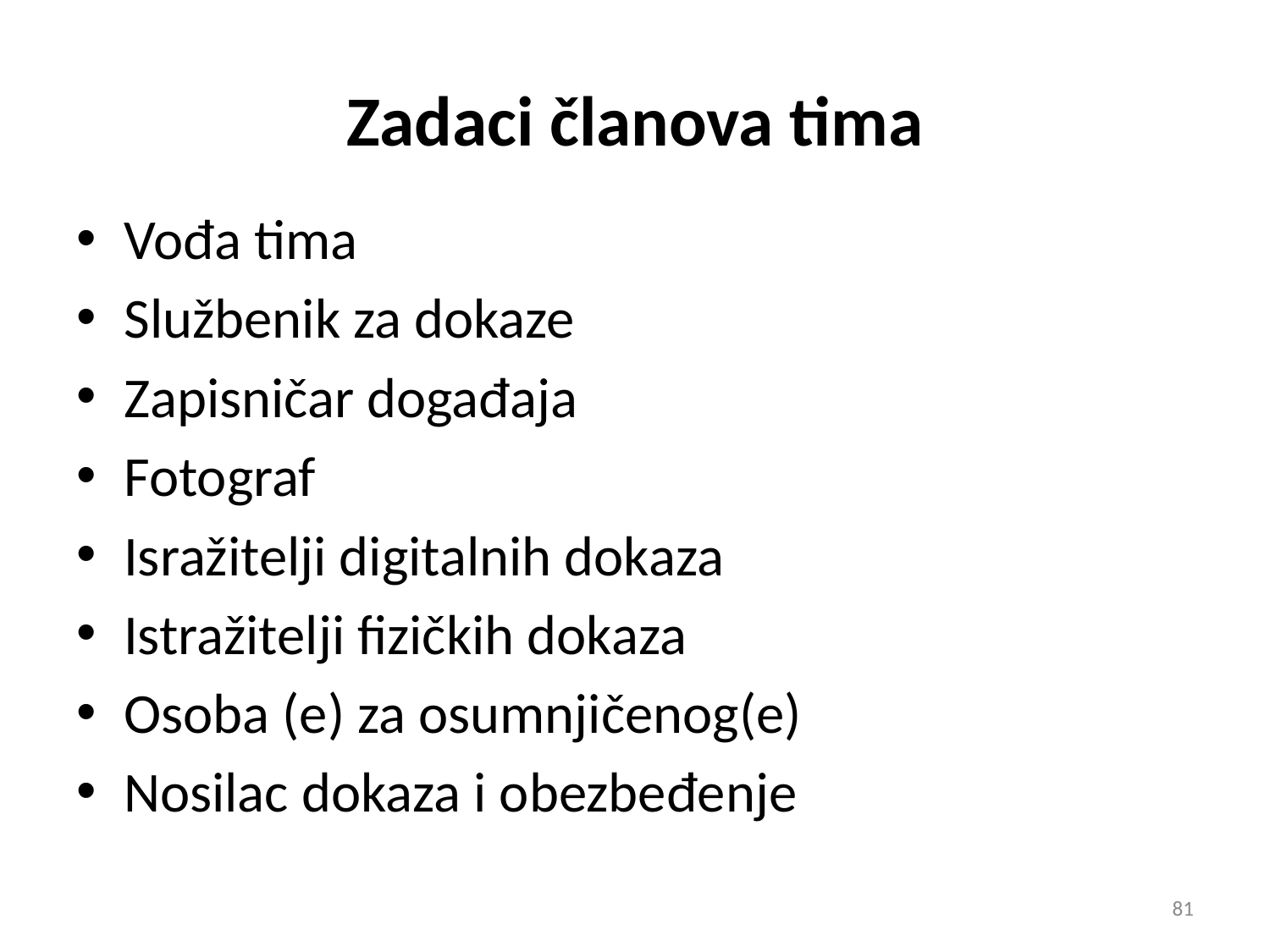

# Zadaci članova tima
Vođa tima
Službenik za dokaze
Zapisničar događaja
Fotograf
Isražitelji digitalnih dokaza
Istražitelji fizičkih dokaza
Osoba (e) za osumnjičenog(e)
Nosilac dokaza i obezbeđenje

81